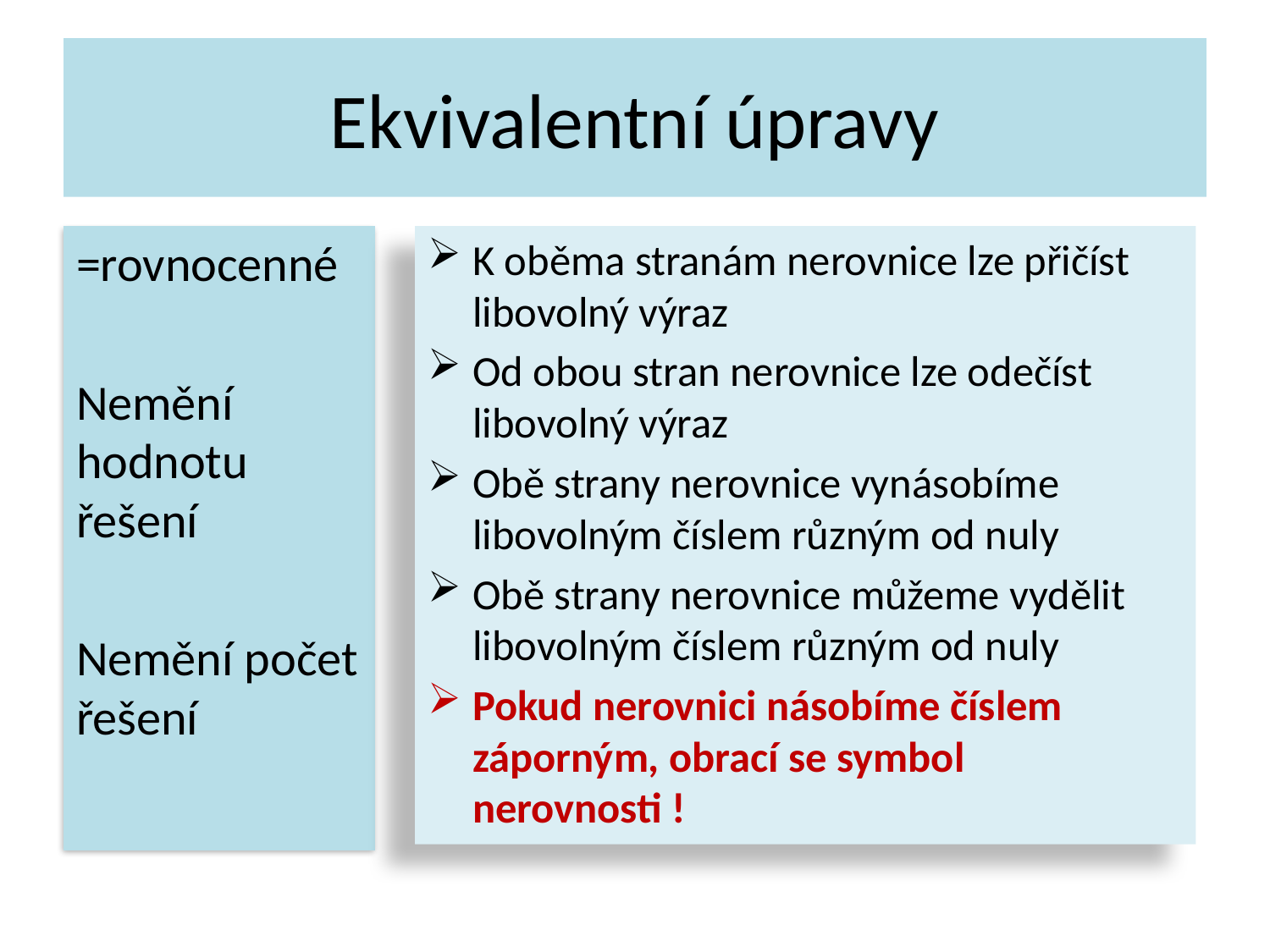

# Ekvivalentní úpravy
=rovnocenné

Nemění hodnotu řešení

Nemění počet řešení
K oběma stranám nerovnice lze přičíst libovolný výraz
Od obou stran nerovnice lze odečíst libovolný výraz
Obě strany nerovnice vynásobíme libovolným číslem různým od nuly
Obě strany nerovnice můžeme vydělit libovolným číslem různým od nuly
Pokud nerovnici násobíme číslem záporným, obrací se symbol nerovnosti !